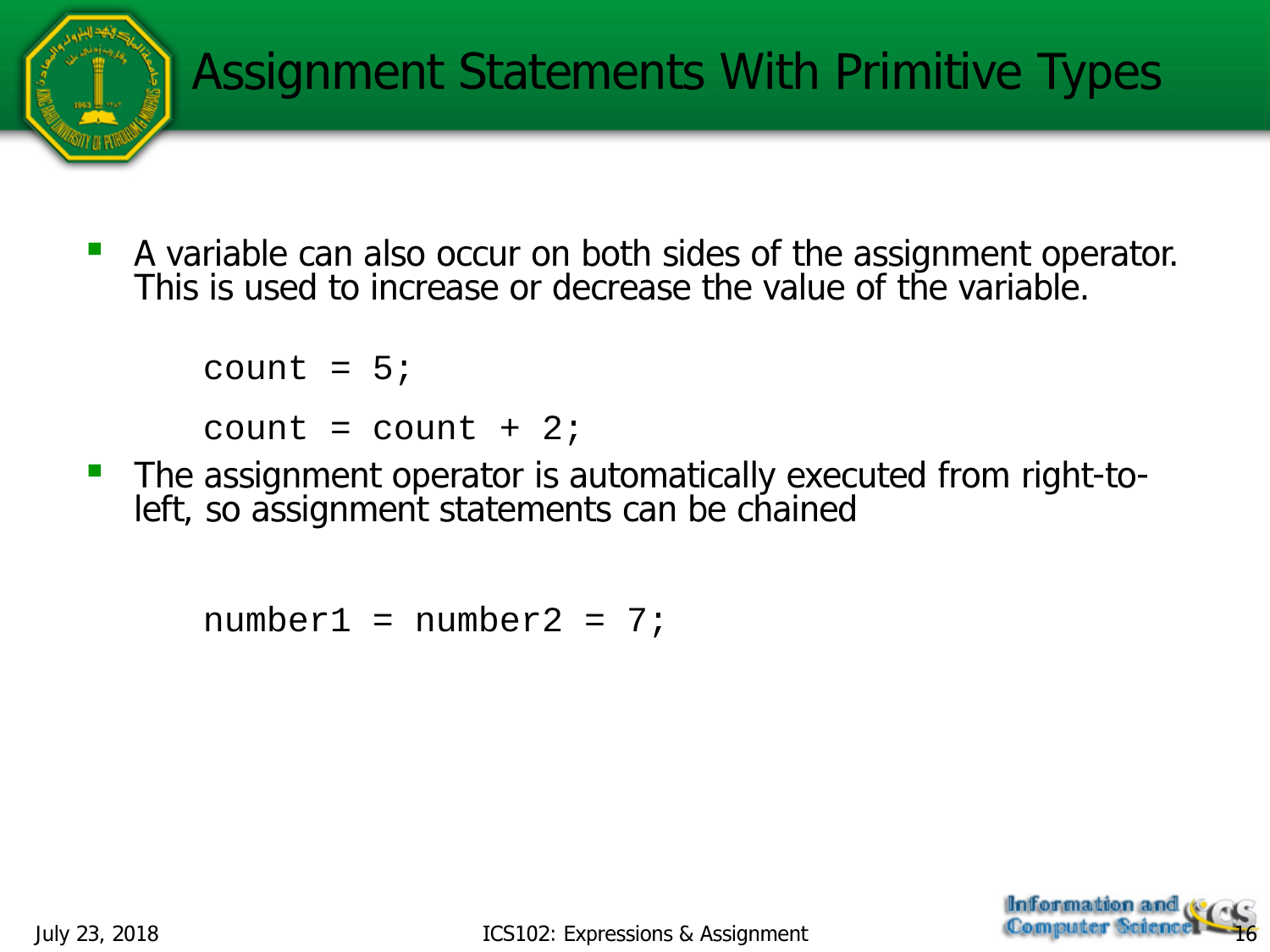

Assignment Statements With Primitive Types
A variable can also occur on both sides of the assignment operator. This is used to increase or decrease the value of the variable.

The assignment operator is automatically executed from right-to-left, so assignment statements can be chained
count = 5;
count = count + 2;
number1 = number2 = 7;
July 23, 2018
ICS102: Expressions & Assignment
16